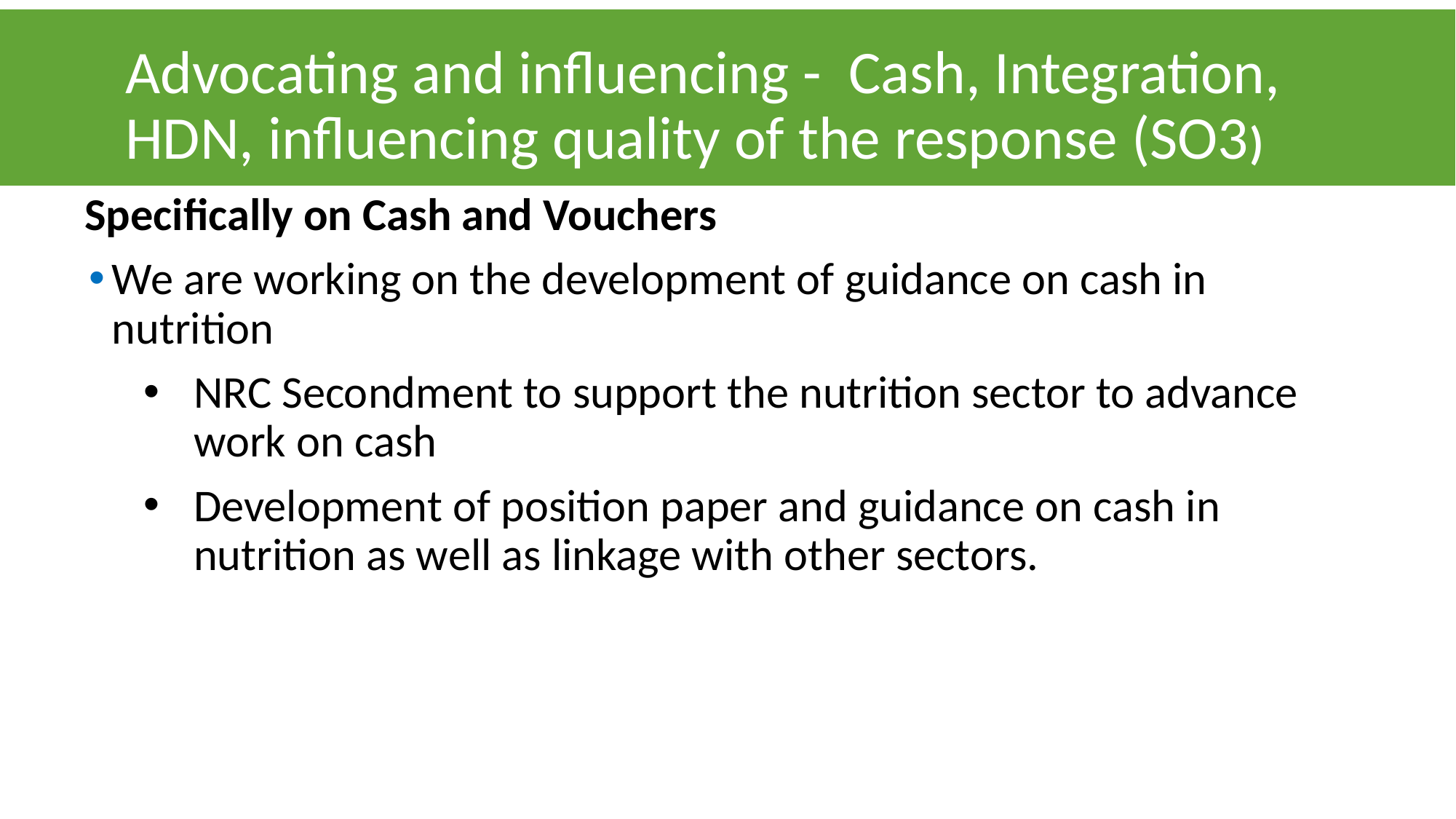

# Advocating and influencing -  Cash, Integration, HDN, influencing quality of the response (SO3)
Specifically on Cash and Vouchers
We are working on the development of guidance on cash in nutrition
NRC Secondment to support the nutrition sector to advance work on cash
Development of position paper and guidance on cash in nutrition as well as linkage with other sectors.